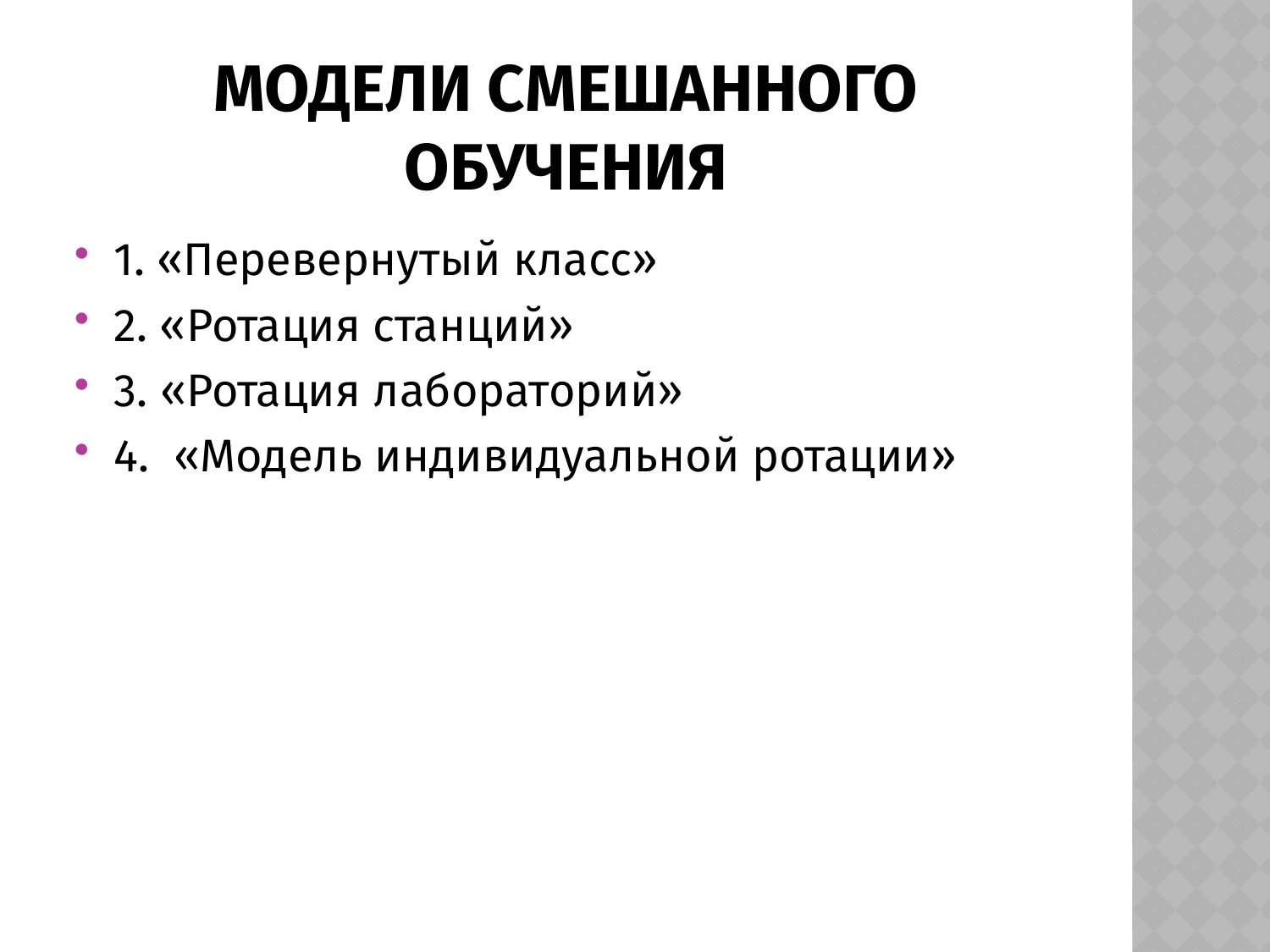

# Модели смешанного обучения
1. «Перевернутый класс»
2. «Ротация станций»
3. «Ротация лабораторий»
4.  «Модель индивидуальной ротации»